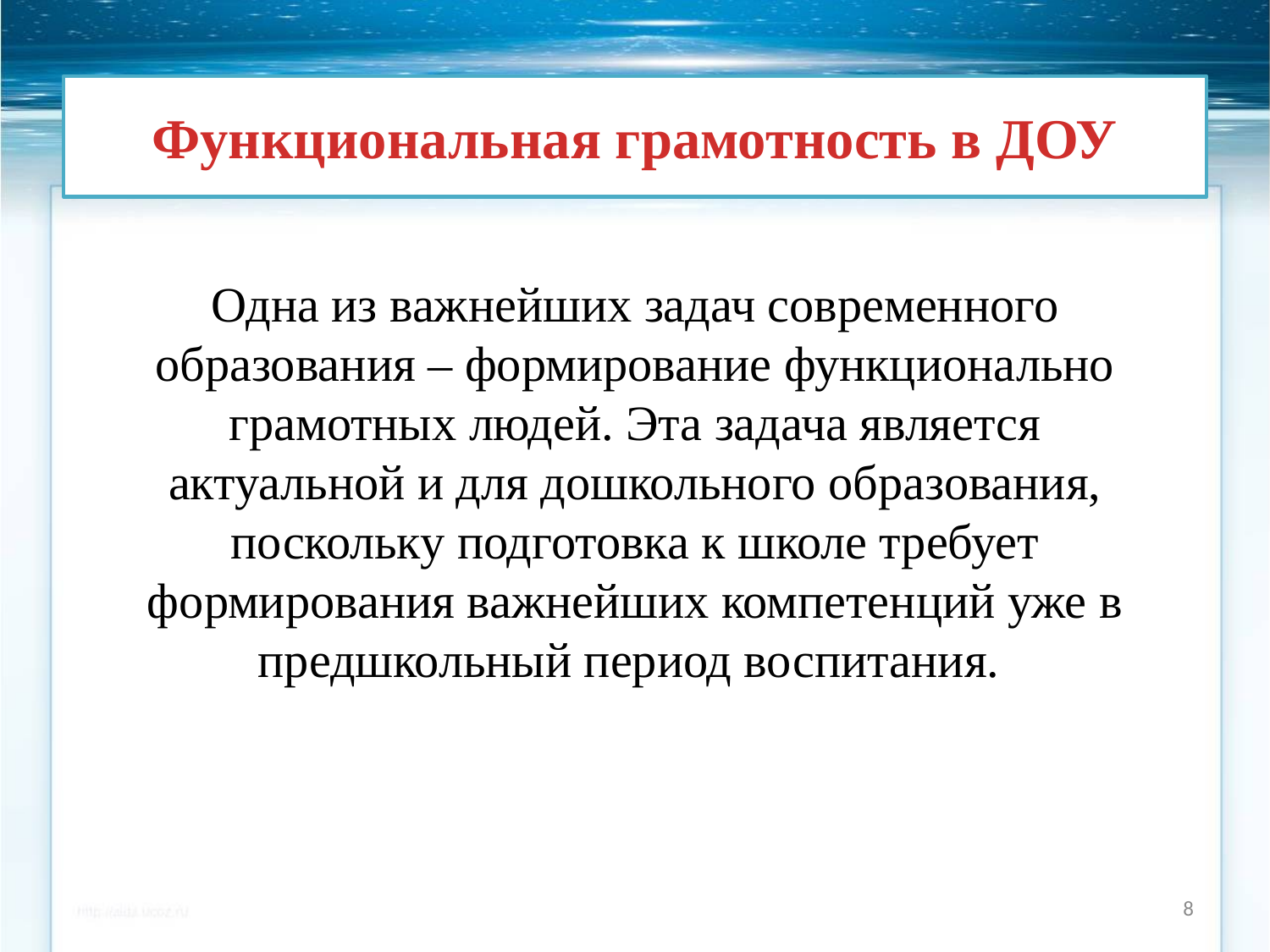

# Функциональная грамотность в ДОУ
Одна из важнейших задач современного образования – формирование функционально грамотных людей. Эта задача является актуальной и для дошкольного образования, поскольку подготовка к школе требует формирования важнейших компетенций уже в предшкольный период воспитания.
8